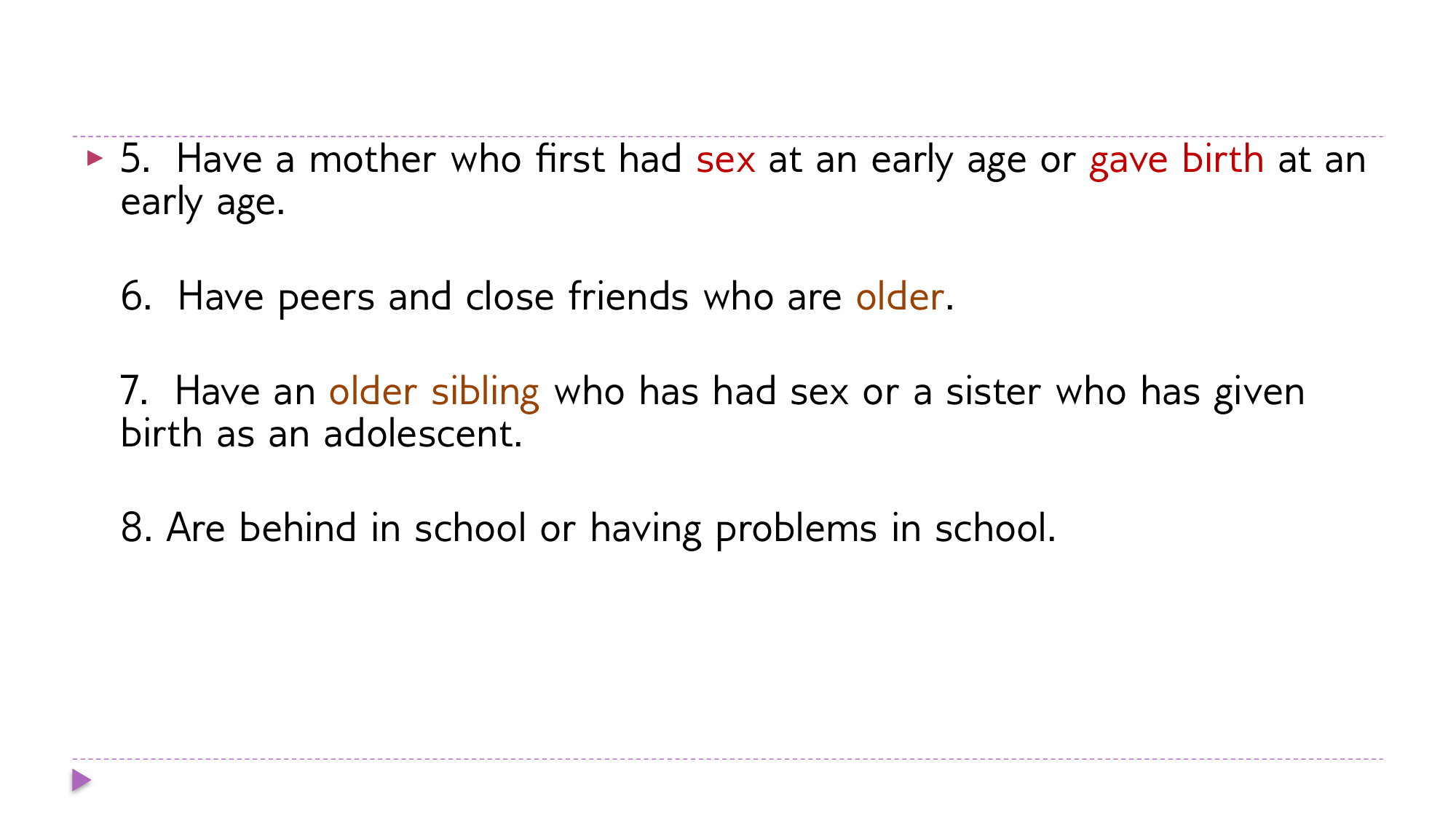

#
5.  Have a mother who first had sex at an early age or gave birth at an early age.
6.  Have peers and close friends who are older.
7.  Have an older sibling who has had sex or a sister who has given birth as an adolescent.
8. Are behind in school or having problems in school.